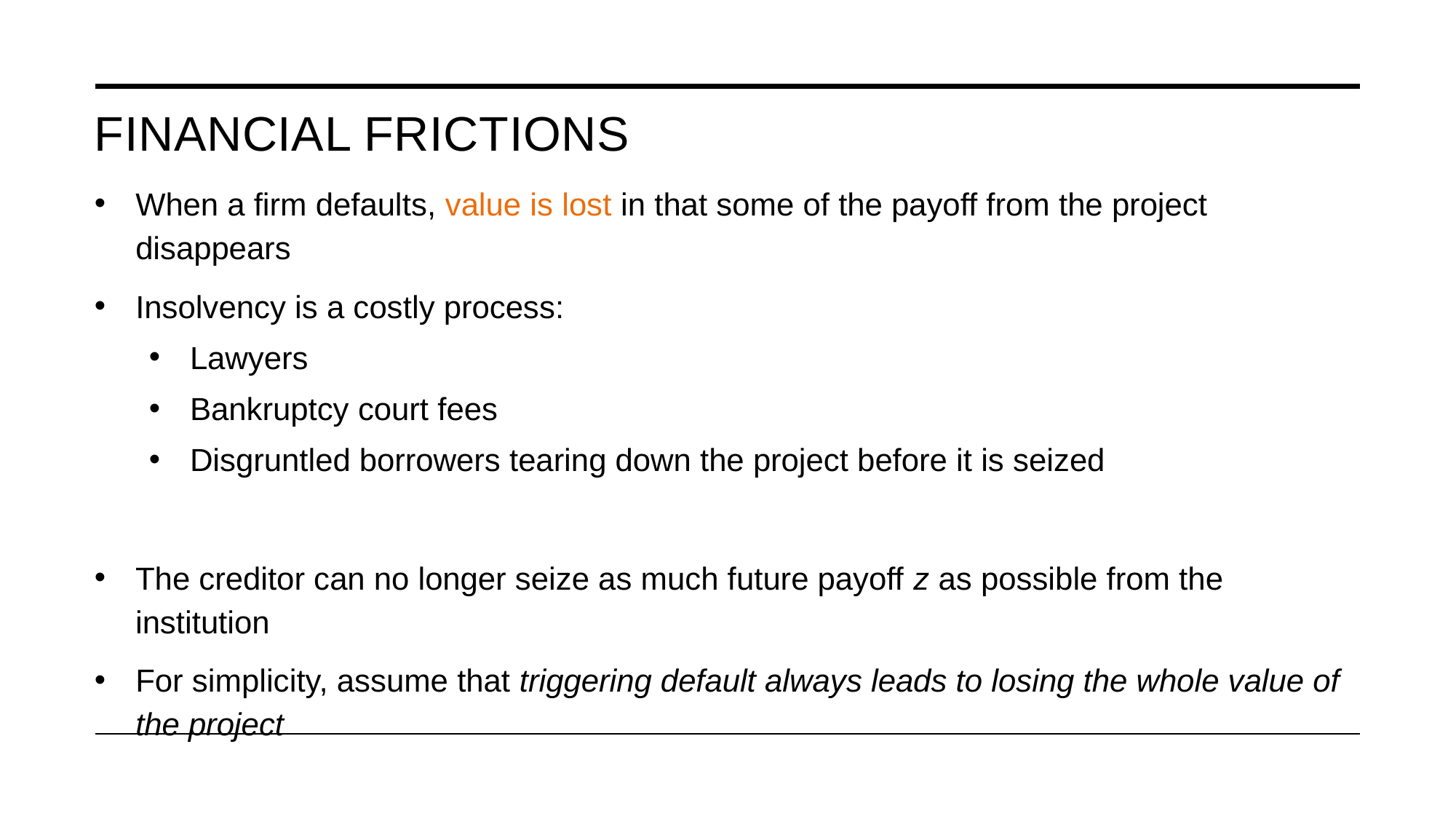

# Financial Frictions
When a firm defaults, value is lost in that some of the payoff from the project disappears
Insolvency is a costly process:
Lawyers
Bankruptcy court fees
Disgruntled borrowers tearing down the project before it is seized

The creditor can no longer seize as much future payoff z as possible from the institution
For simplicity, assume that triggering default always leads to losing the whole value of the project